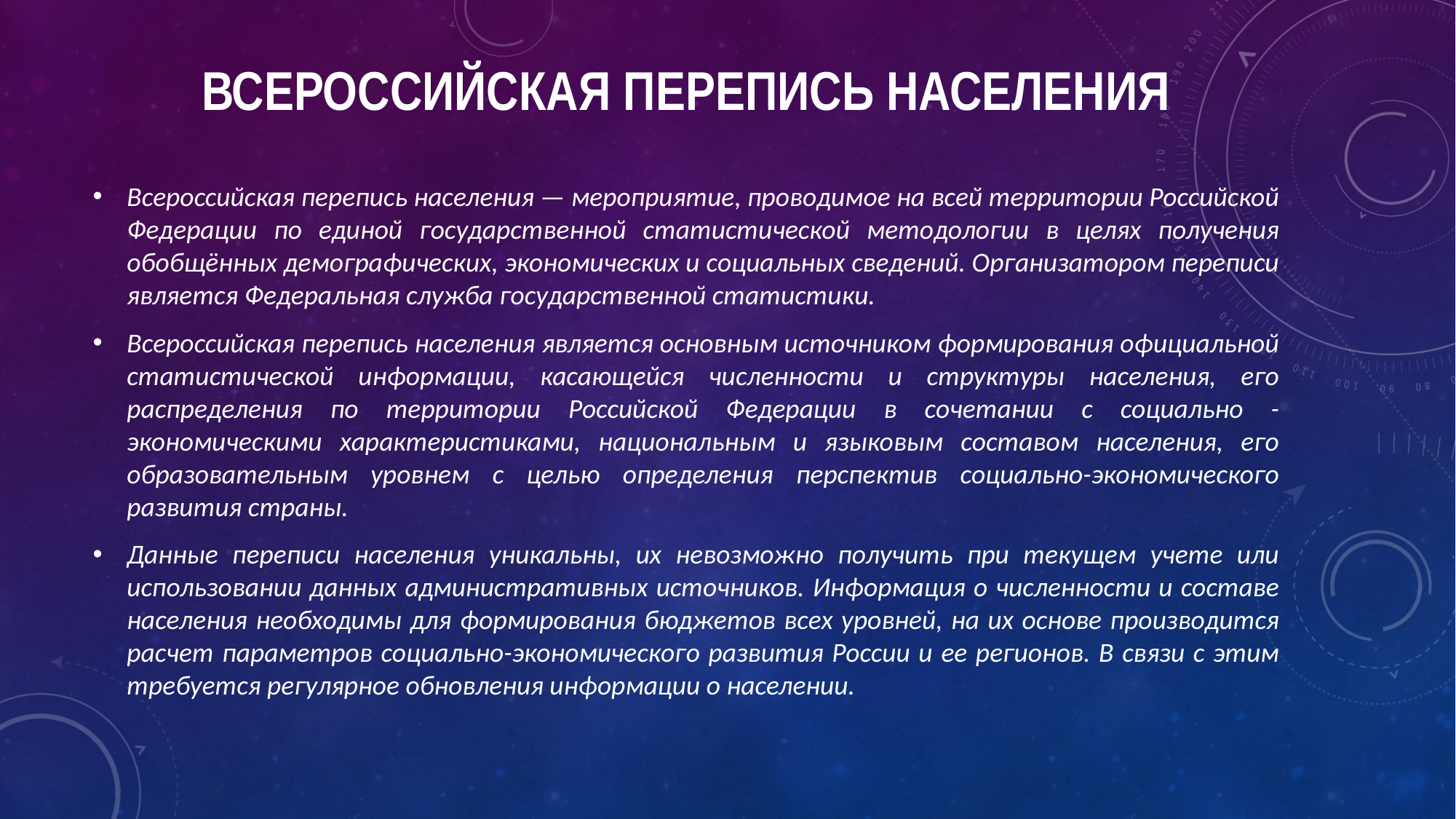

# Всероссийская перепись населения
Всероссийская перепись населения — мероприятие, проводимое на всей территории Российской Федерации по единой государственной статистической методологии в целях получения обобщённых демографических, экономических и социальных сведений. Организатором переписи является Федеральная служба государственной статистики.
Всероссийская перепись населения является основным источником формирования официальной статистической информации, касающейся численности и структуры населения, его распределения по территории Российской Федерации в сочетании с социально - экономическими характеристиками, национальным и языковым составом населения, его образовательным уровнем с целью определения перспектив социально-экономического развития страны.
Данные переписи населения уникальны, их невозможно получить при текущем учете или использовании данных административных источников. Информация о численности и составе населения необходимы для формирования бюджетов всех уровней, на их основе производится расчет параметров социально-экономического развития России и ее регионов. В связи с этим требуется регулярное обновления информации о населении.